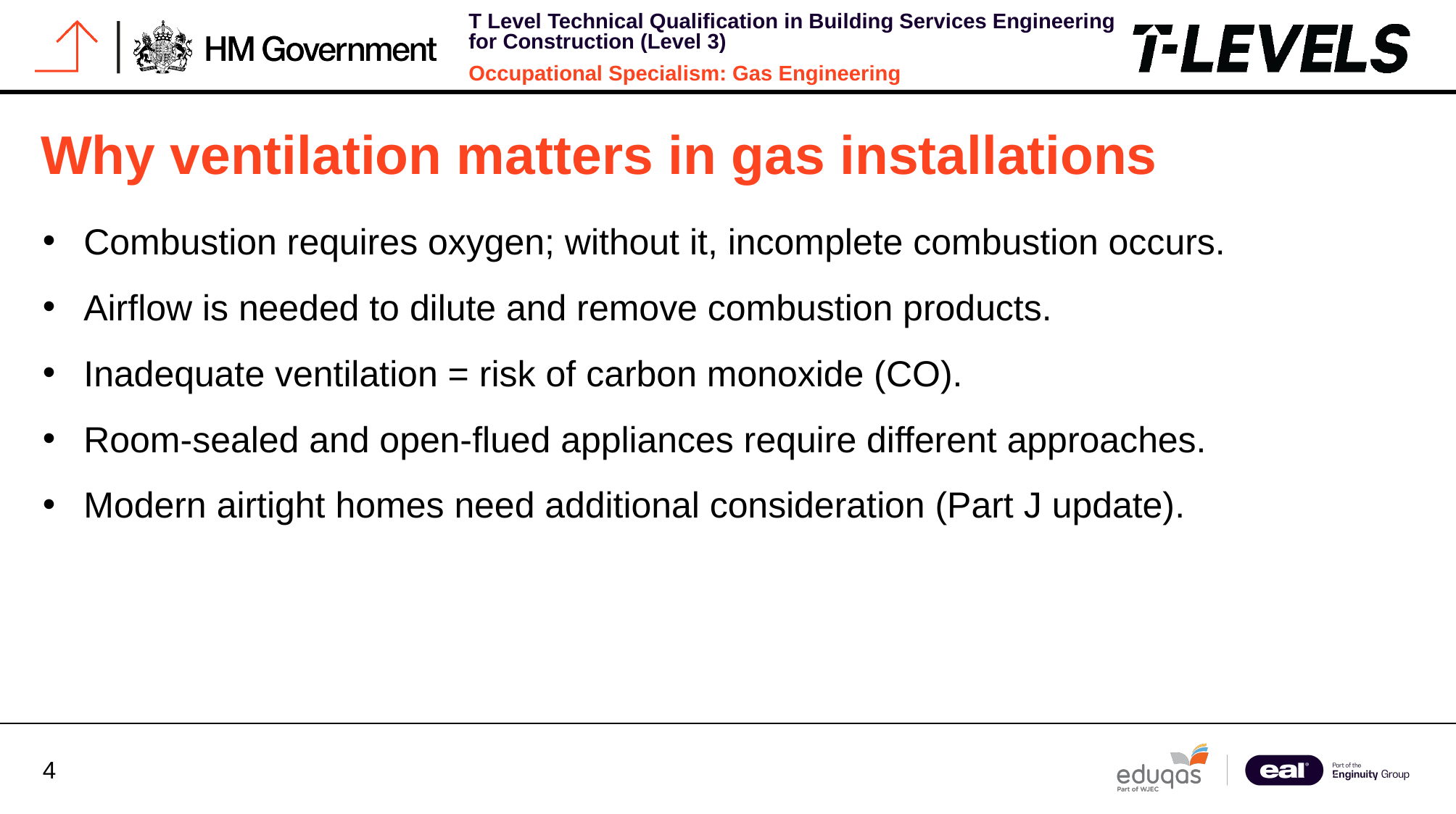

# Why ventilation matters in gas installations
Combustion requires oxygen; without it, incomplete combustion occurs.
Airflow is needed to dilute and remove combustion products.
Inadequate ventilation = risk of carbon monoxide (CO).
Room-sealed and open-flued appliances require different approaches.
Modern airtight homes need additional consideration (Part J update).